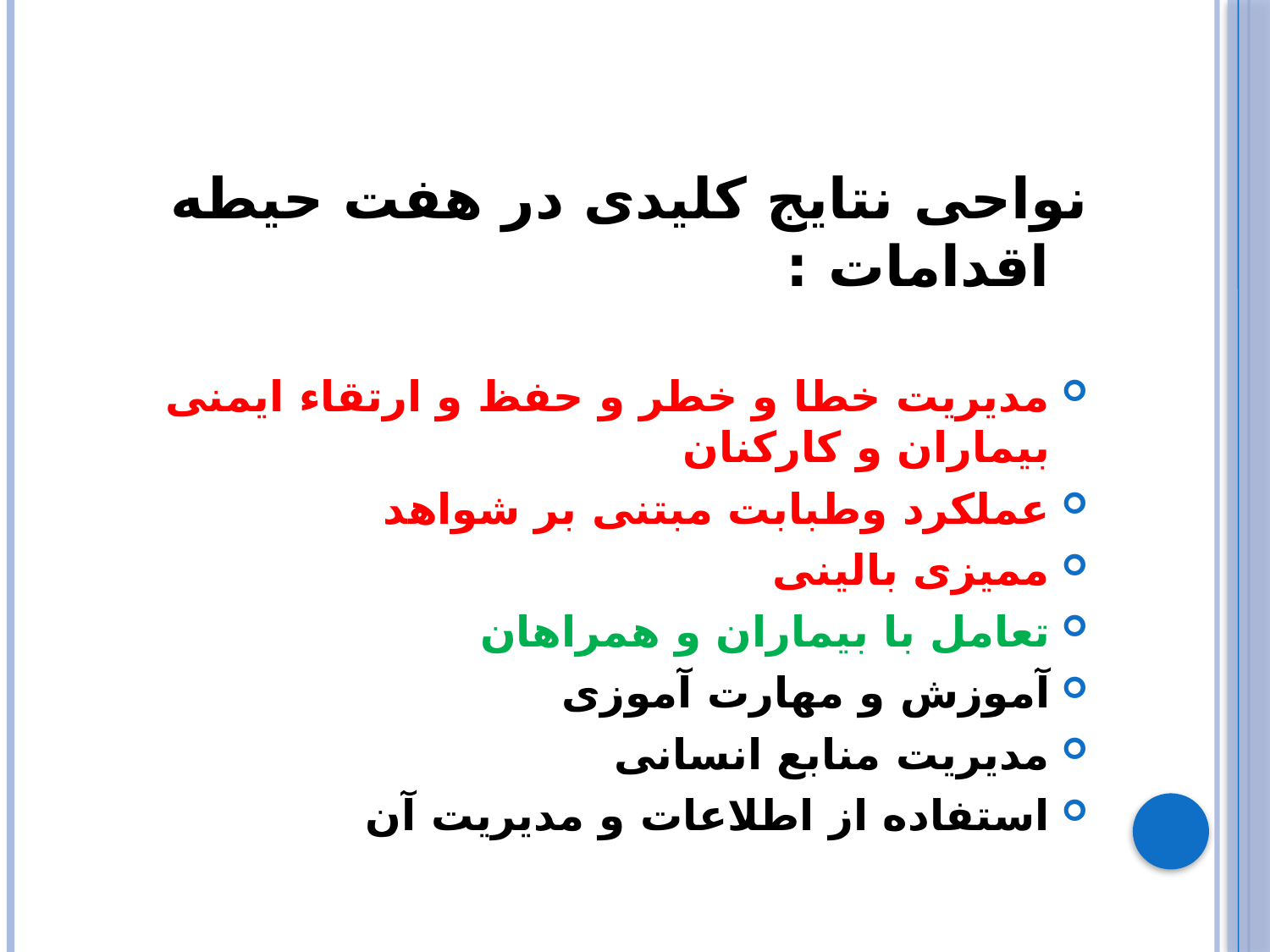

نواحی نتایج کلیدی در هفت حیطه اقدامات :

مديريت خطا و خطر و حفظ و ارتقاء ایمنی بیماران و کارکنان
عملکرد وطبابت مبتنی بر شواهد
ممیزی بالینی
تعامل با بیماران و همراهان
آموزش و مهارت آموزی
مدیریت منابع انسانی
استفاده از اطلاعات و مدیریت آن